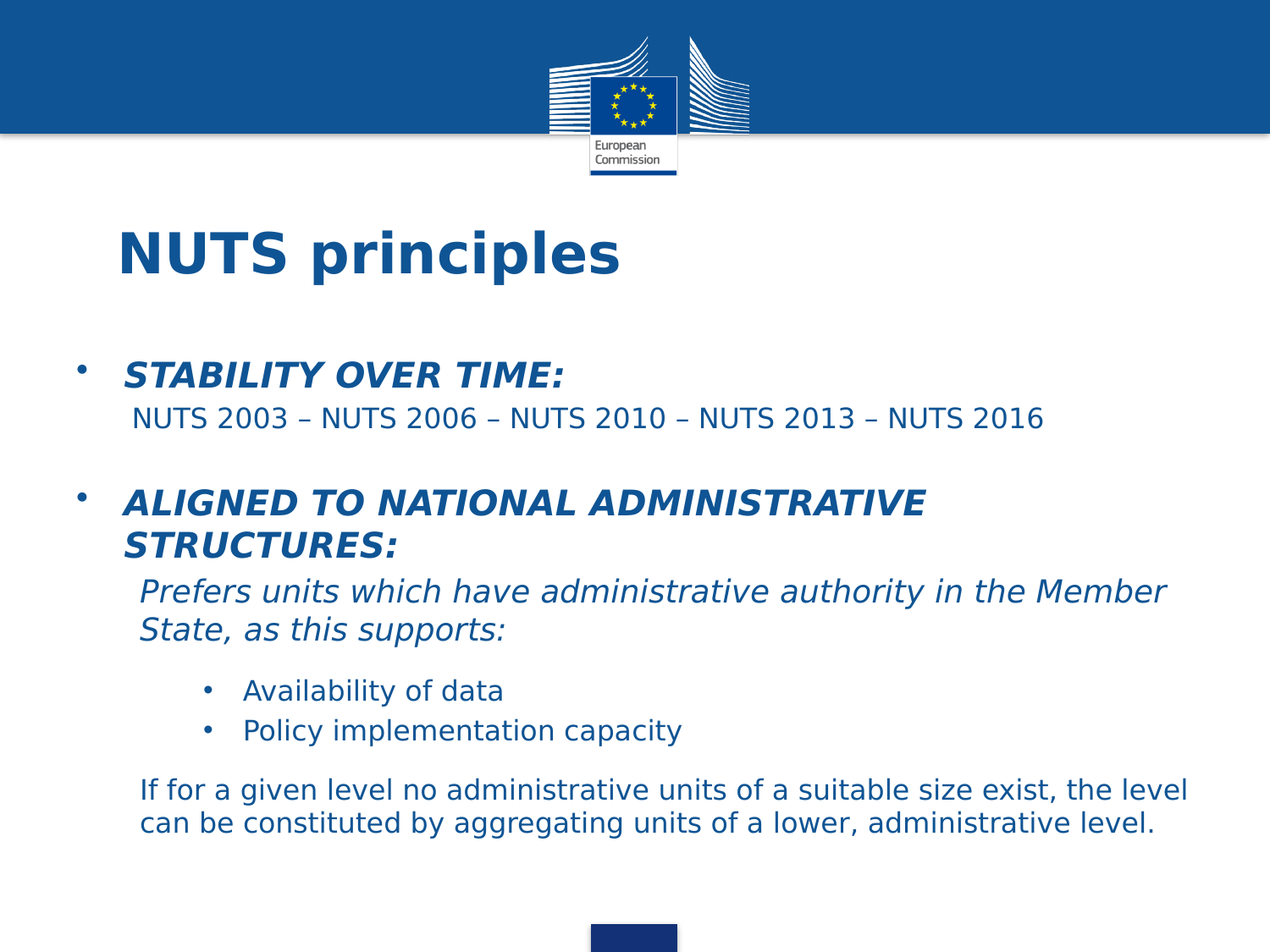

# NUTS principles
STABILITY OVER TIME:
NUTS 2003 – NUTS 2006 – NUTS 2010 – NUTS 2013 – NUTS 2016

ALIGNED TO NATIONAL ADMINISTRATIVE STRUCTURES:
Prefers units which have administrative authority in the Member State, as this supports:

Availability of data
Policy implementation capacity

If for a given level no administrative units of a suitable size exist, the level can be constituted by aggregating units of a lower, administrative level.